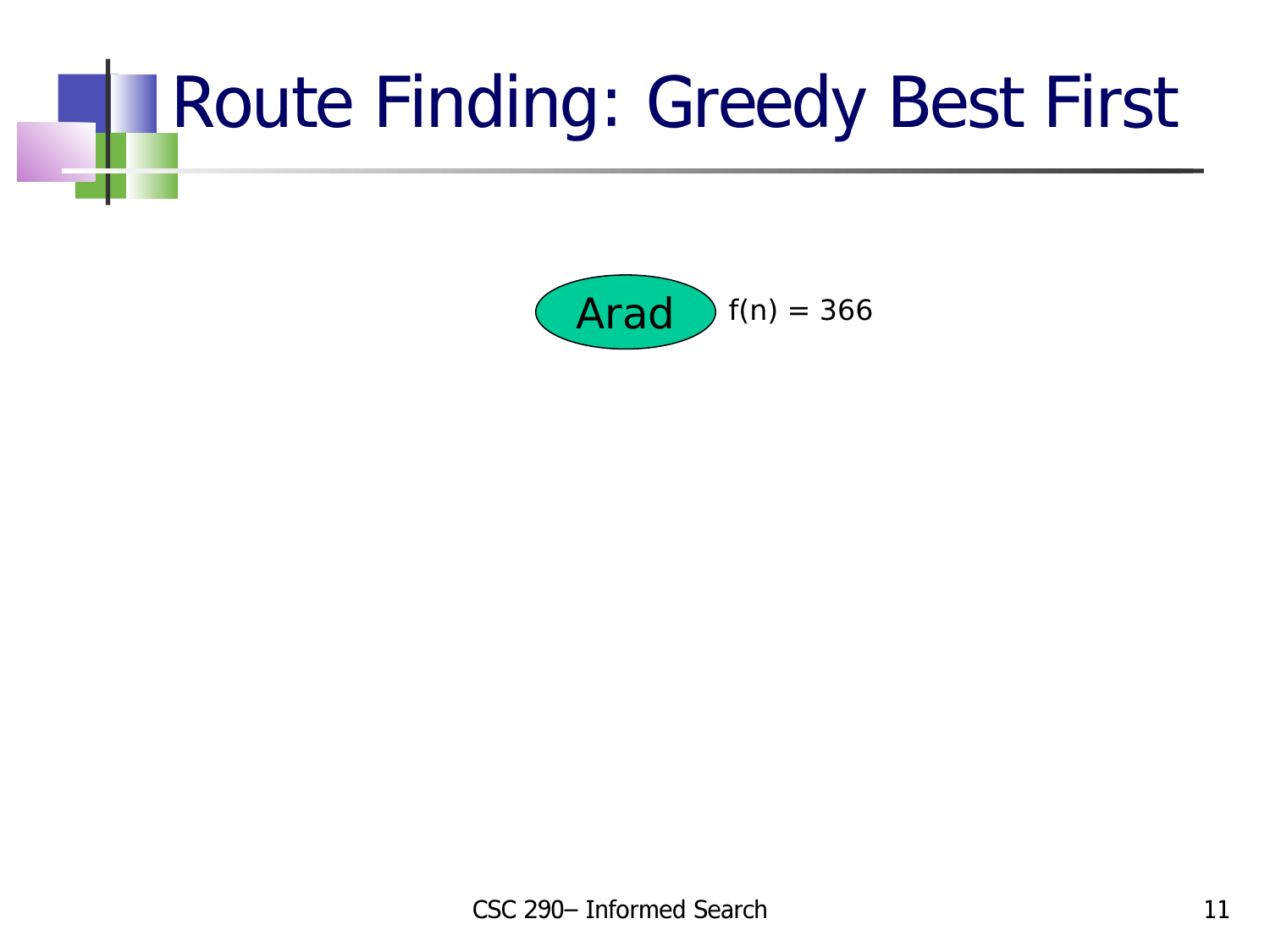

# Route Finding: Greedy Best First
Arad
f(n) = 366